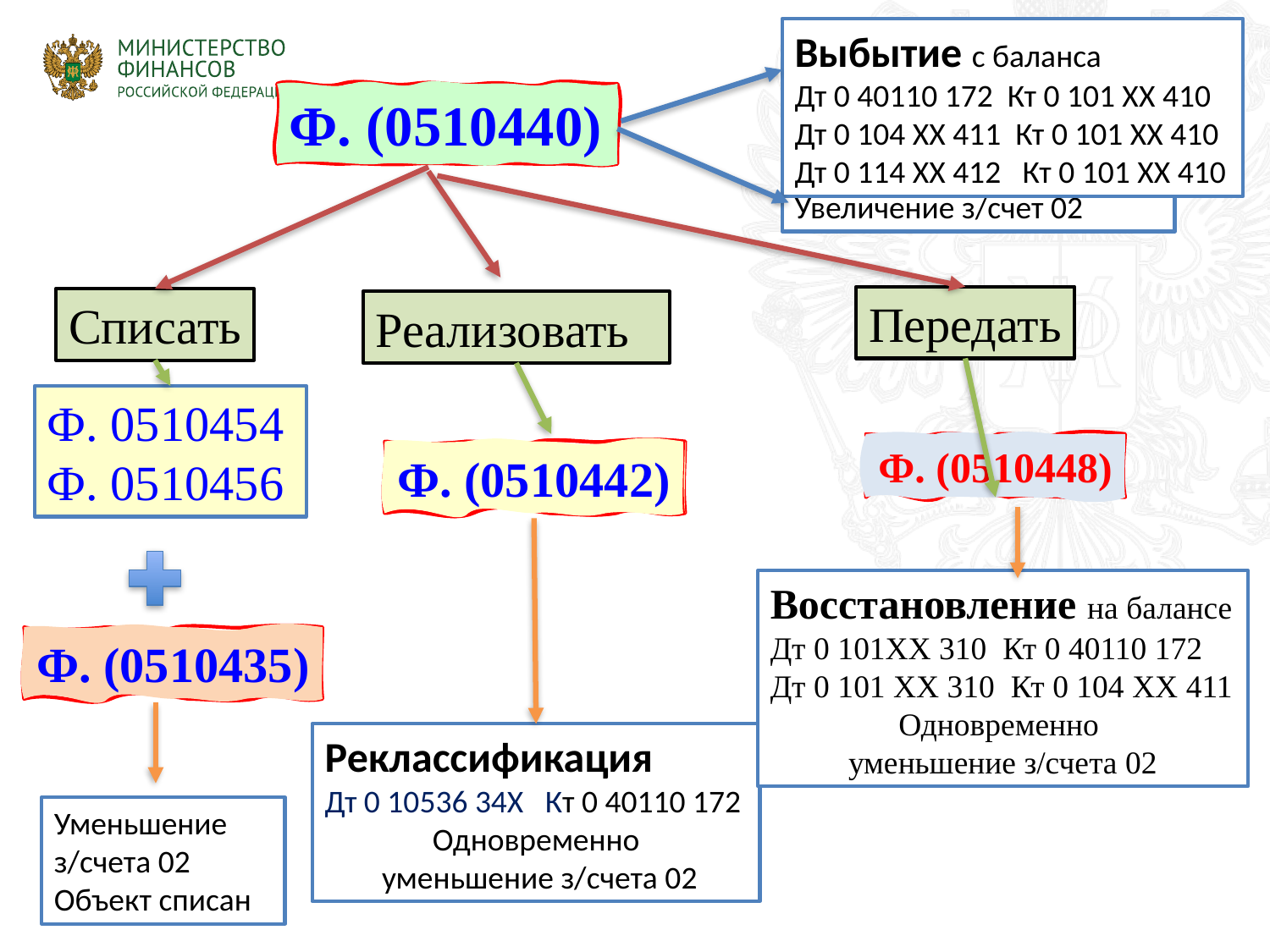

Выбытие с баланса
Дт 0 40110 172  Кт 0 101 ХХ 410
Дт 0 104 ХХ 411  Кт 0 101 ХХ 410
Дт 0 114 ХХ 412   Кт 0 101 ХХ 410
Ф. (0510440)
Увеличение з/счет 02
Передать
Списать
Реализовать
Ф. 0510454
Ф. 0510456
Ф. (0510448)
Ф. (0510442)
Ф. (0510442)

Восстановление на балансе
Дт 0 101ХХ 310  Кт 0 40110 172 Дт 0 101 ХХ 310  Кт 0 104 ХХ 411
Одновременно
уменьшение з/счета 02
Ф. (0510435)
Реклассификация
Дт 0 10536 34Х   Кт 0 40110 172
Одновременно
 уменьшение з/счета 02
Уменьшение  з/счета 02
Объект списан